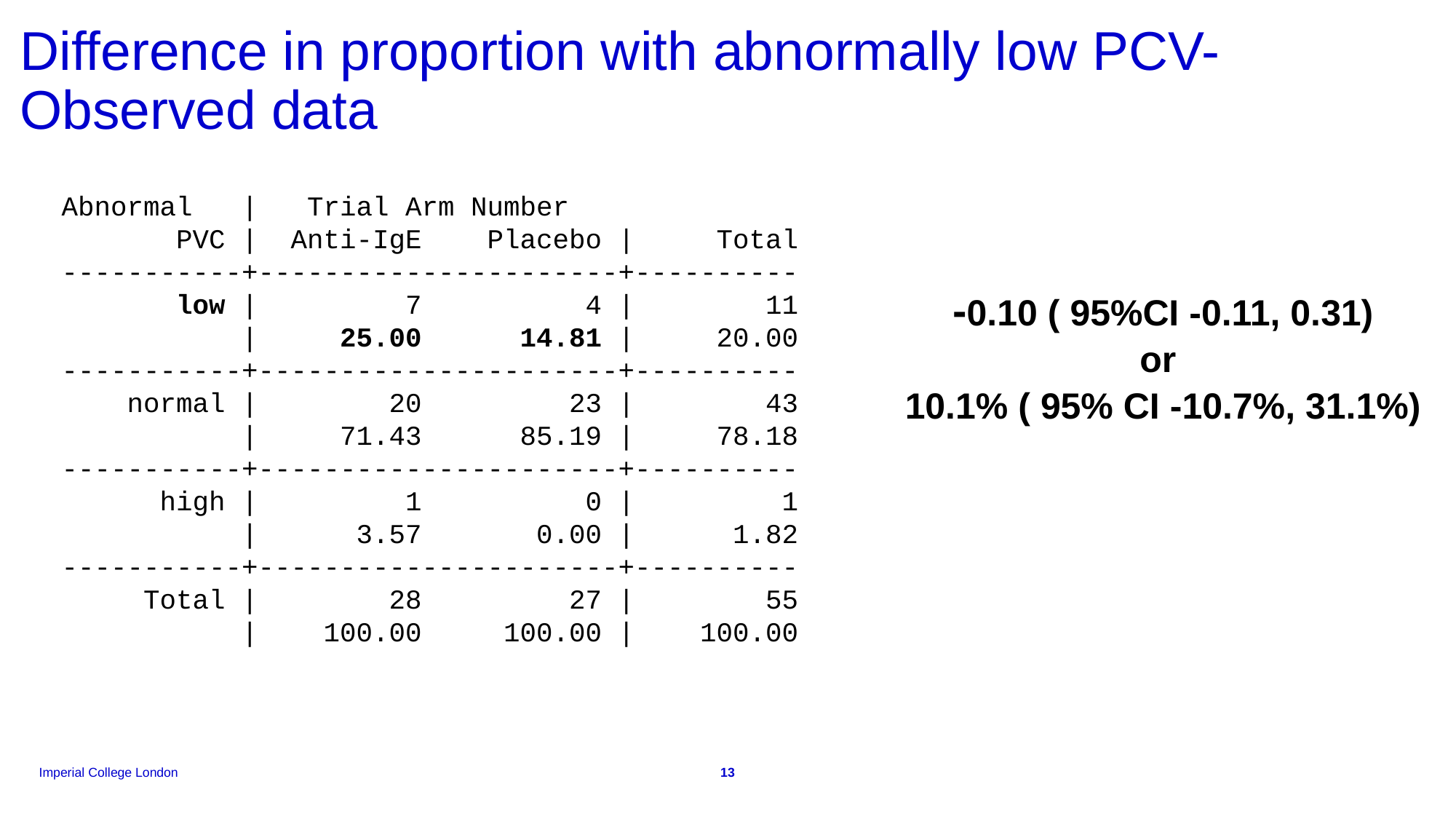

Difference in proportion with abnormally low PCV-
Observed data

Abnormal   |   Trial Arm Number
       PVC |  Anti-IgE    Placebo |     Total
-----------+----------------------+----------
       low |         7          4 |        11
           |     25.00      14.81 |     20.00
-----------+----------------------+----------
    normal |        20         23 |        43
           |     71.43      85.19 |     78.18
-----------+----------------------+----------
      high |         1          0 |         1
           |      3.57       0.00 |      1.82
-----------+----------------------+----------
     Total |        28         27 |        55
           |    100.00     100.00 |    100.00

-0.10 ( 95%CI -0.11, 0.31)
or
10.1% ( 95% CI -10.7%, 31.1%)
13